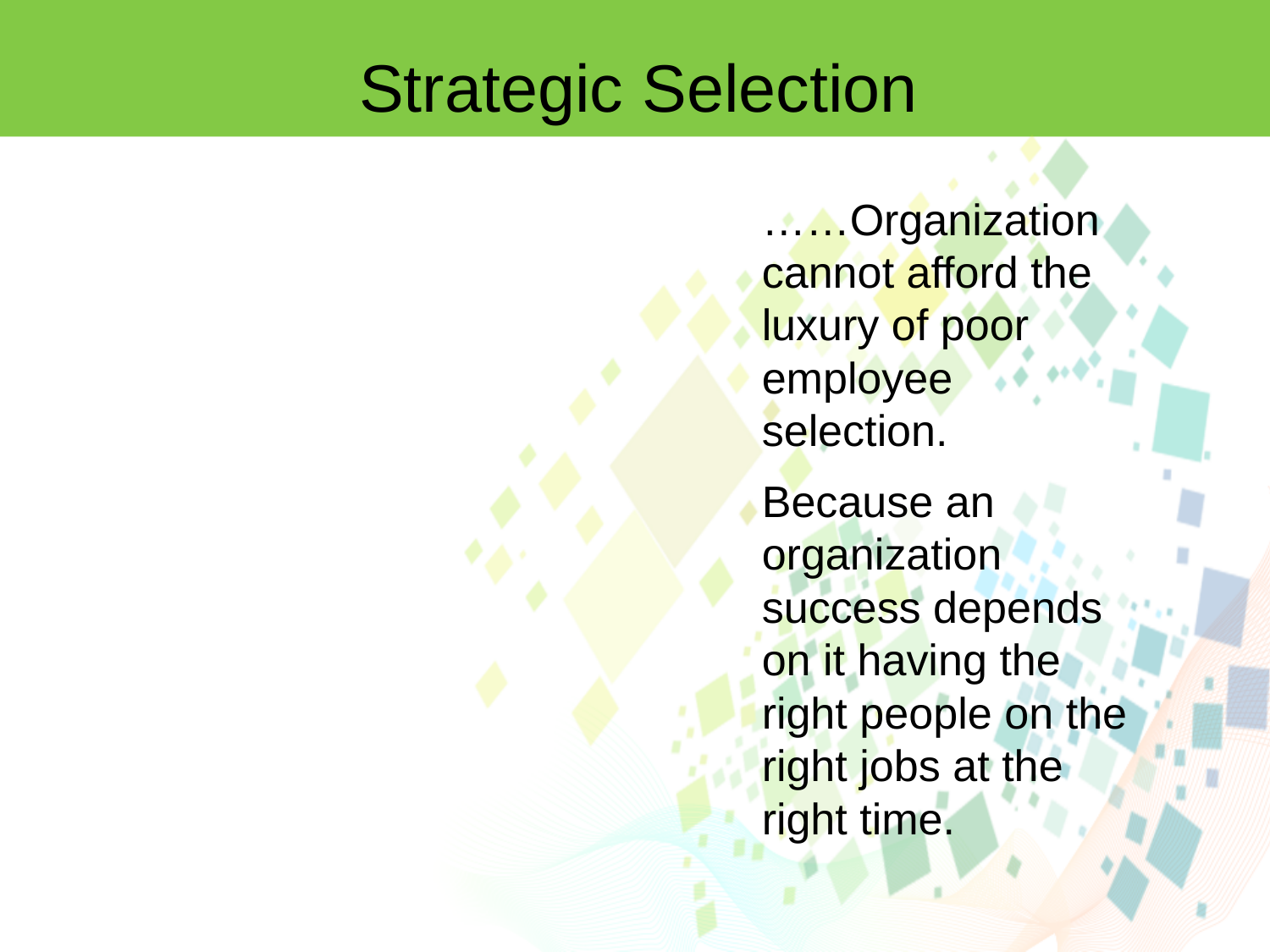

Strategic Selection
……Organization cannot afford the luxury of poor employee selection.
Because an organization success depends on it having the right people on the right jobs at the right time.